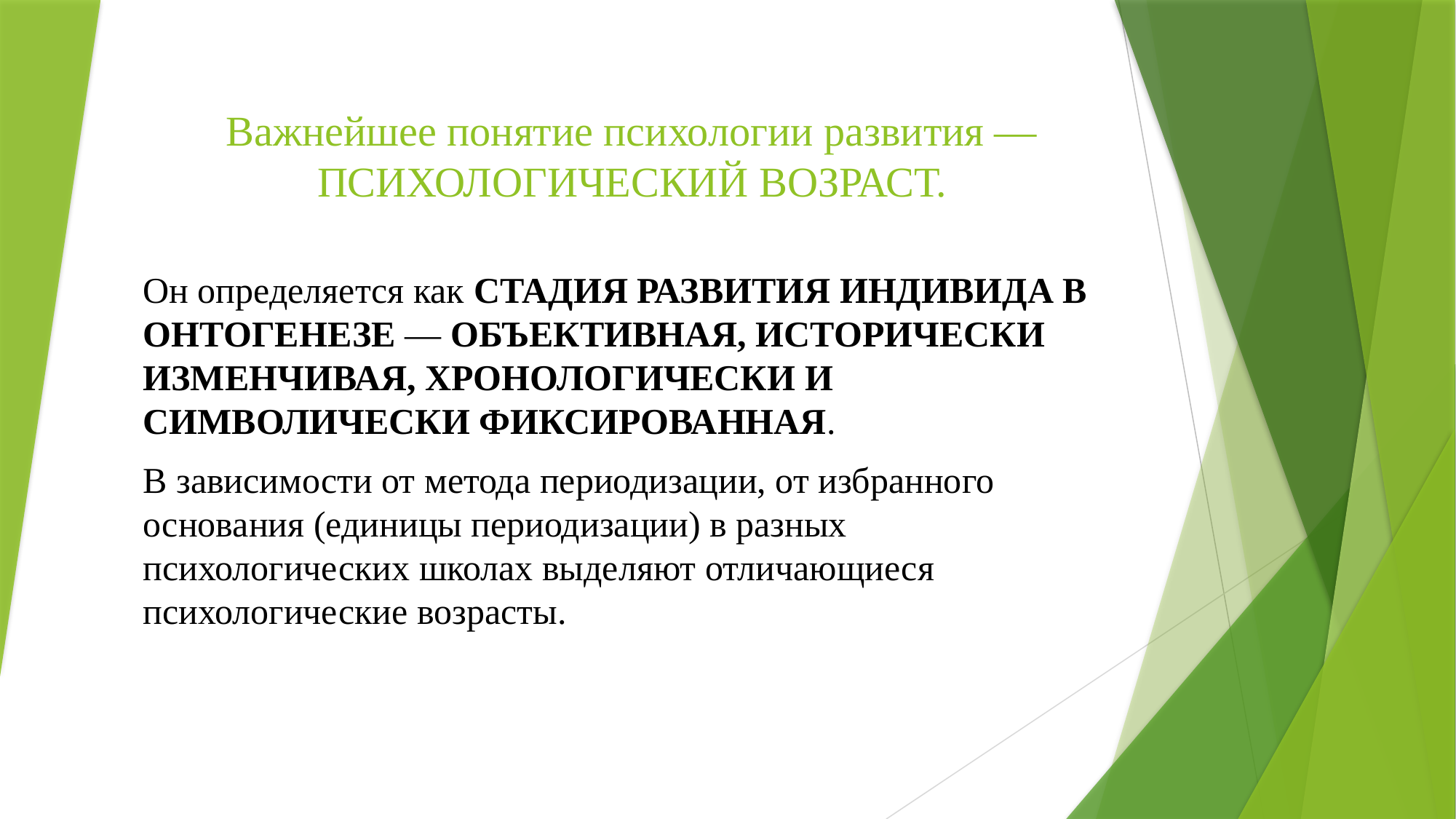

# Важнейшее понятие психологии развития — ПСИХОЛОГИЧЕСКИЙ ВОЗРАСТ.
Он определяется как СТАДИЯ РАЗВИТИЯ ИНДИВИДА В ОНТОГЕНЕЗЕ — ОБЪЕКТИВНАЯ, ИСТОРИЧЕСКИ ИЗМЕНЧИВАЯ, ХРОНОЛОГИЧЕСКИ И СИМВОЛИЧЕСКИ ФИКСИРОВАННАЯ.
В зависимости от метода периодизации, от избранного основания (единицы периодизации) в разных психологических школах выделяют отличающиеся психологические возрасты.